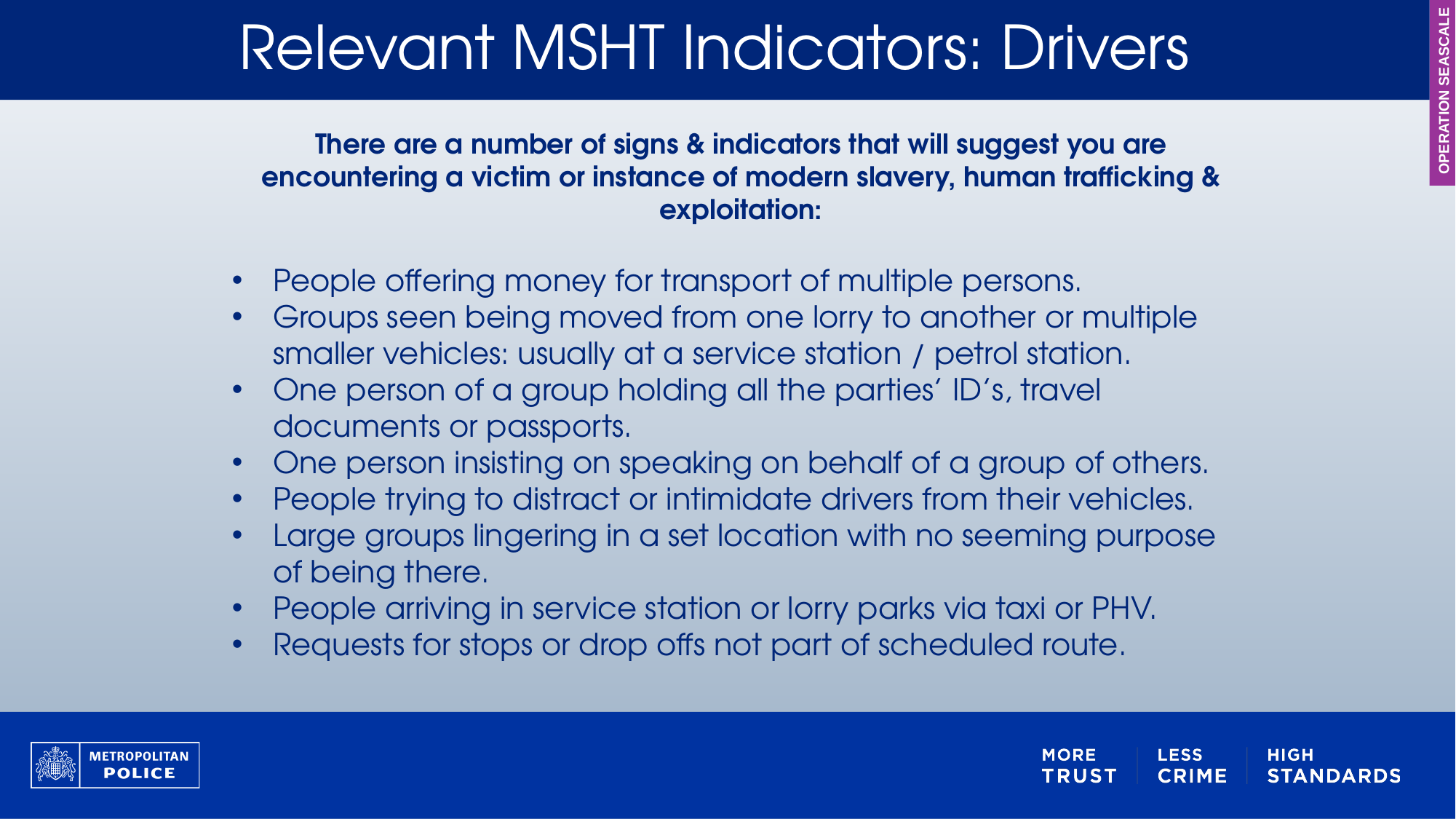

Relevant MSHT Indicators: Drivers
OPERATION SEASCALE
There are a number of signs & indicators that will suggest you are encountering a victim or instance of modern slavery, human trafficking & exploitation:

People offering money for transport of multiple persons.
Groups seen being moved from one lorry to another or multiple smaller vehicles: usually at a service station / petrol station.
One person of a group holding all the parties’ ID’s, travel documents or passports.
One person insisting on speaking on behalf of a group of others.
People trying to distract or intimidate drivers from their vehicles.
Large groups lingering in a set location with no seeming purpose of being there.
People arriving in service station or lorry parks via taxi or PHV.
Requests for stops or drop offs not part of scheduled route.